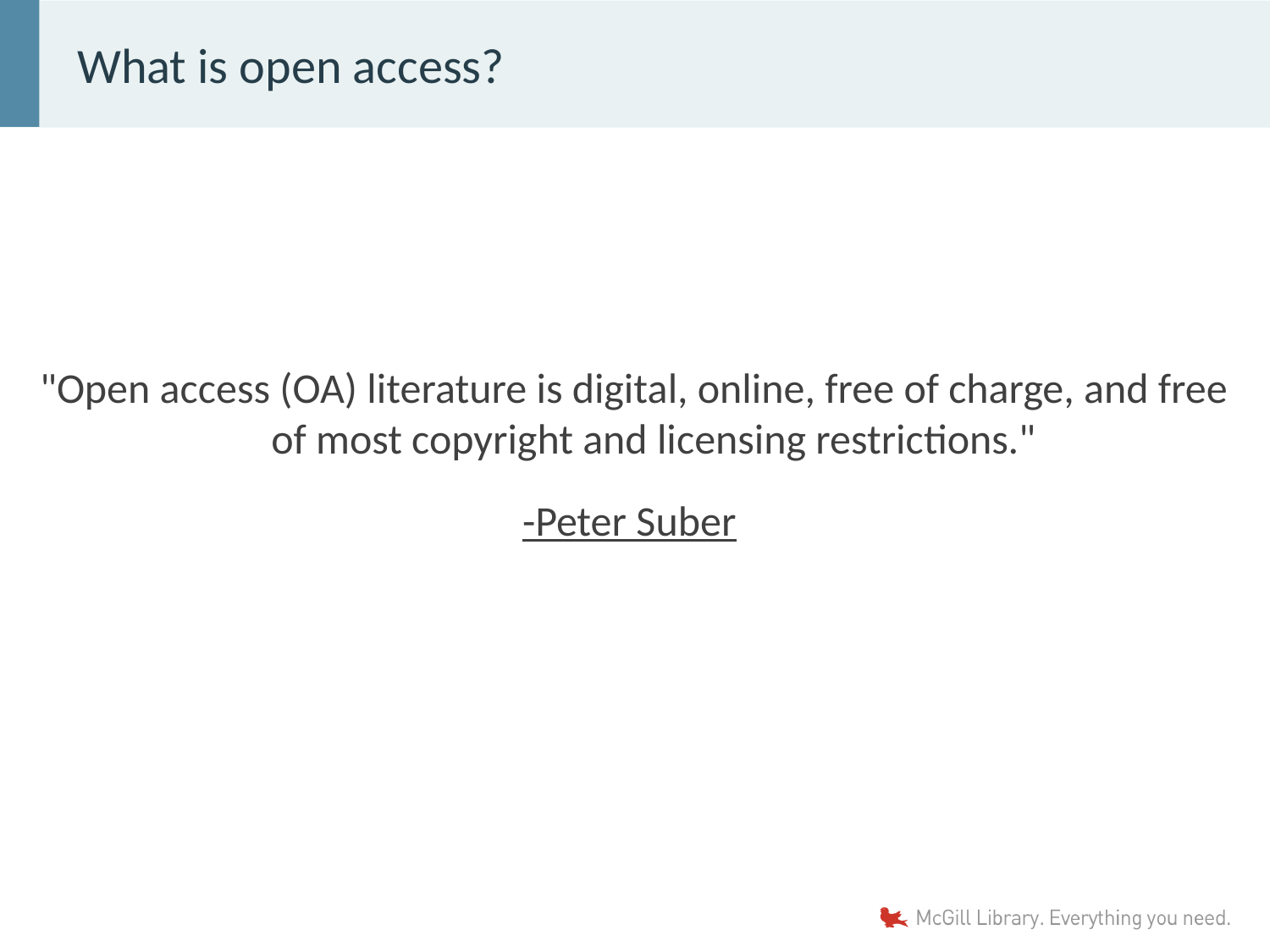

# What is open access?
"Open access (OA) literature is digital, online, free of charge, and free of most copyright and licensing restrictions."
-Peter Suber